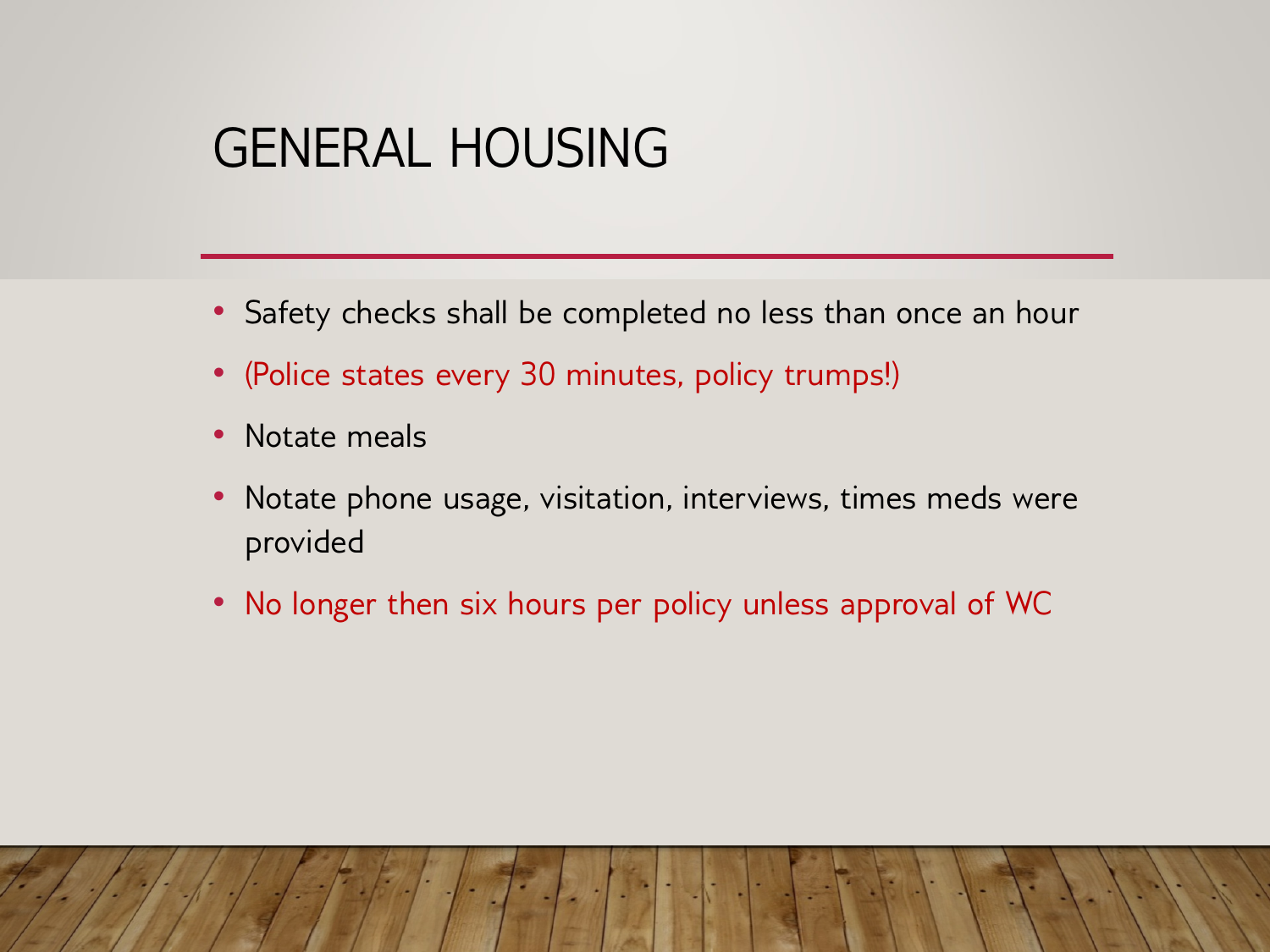

# GENERAL HOUSING
Safety checks shall be completed no less than once an hour
(Police states every 30 minutes, policy trumps!)
Notate meals
Notate phone usage, visitation, interviews, times meds were provided
No longer then six hours per policy unless approval of WC